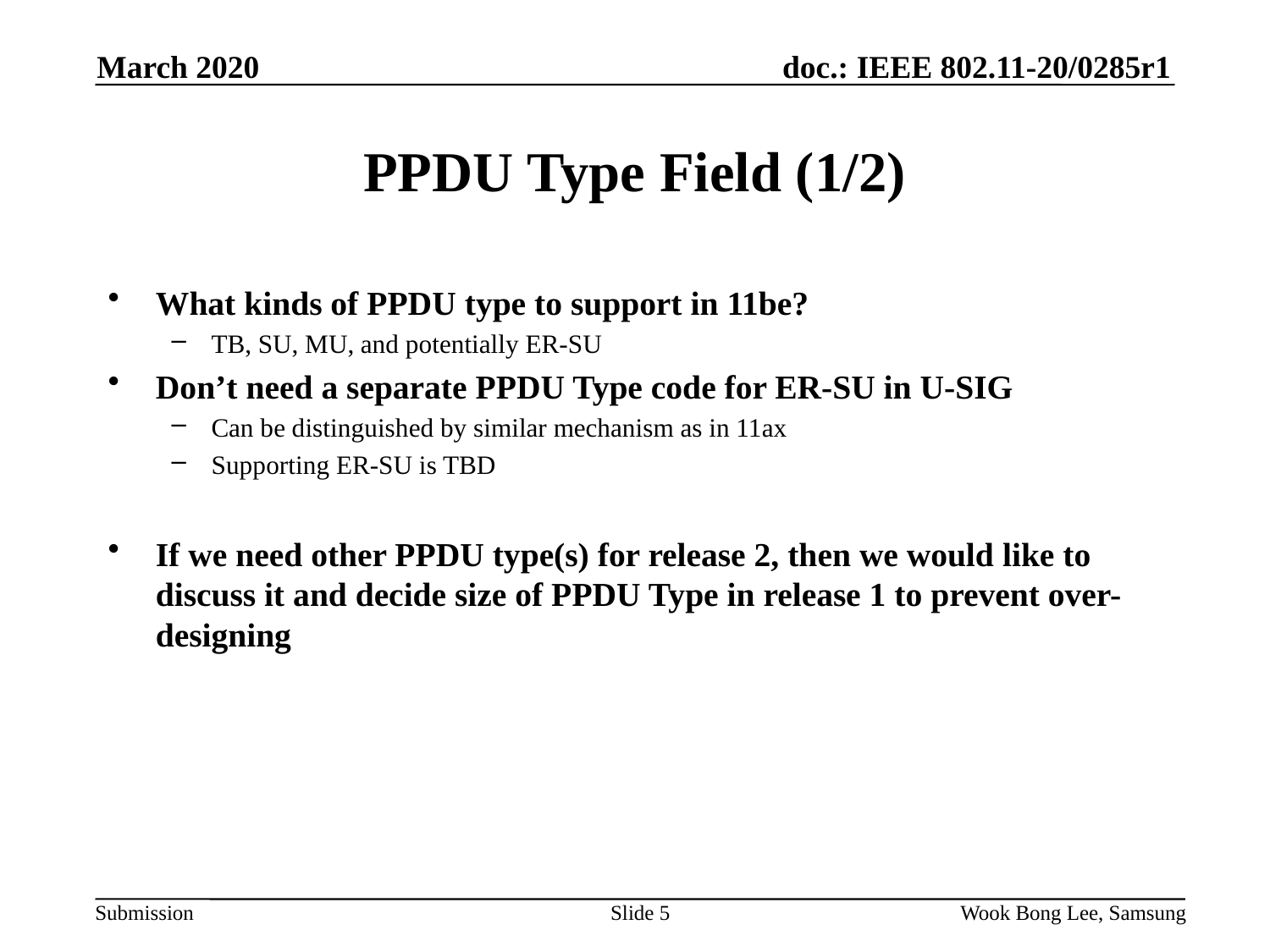

March 2020
# PPDU Type Field (1/2)
What kinds of PPDU type to support in 11be?
TB, SU, MU, and potentially ER-SU
Don’t need a separate PPDU Type code for ER-SU in U-SIG
Can be distinguished by similar mechanism as in 11ax
Supporting ER-SU is TBD

If we need other PPDU type(s) for release 2, then we would like to discuss it and decide size of PPDU Type in release 1 to prevent over-designing
Slide 5
Wook Bong Lee, Samsung